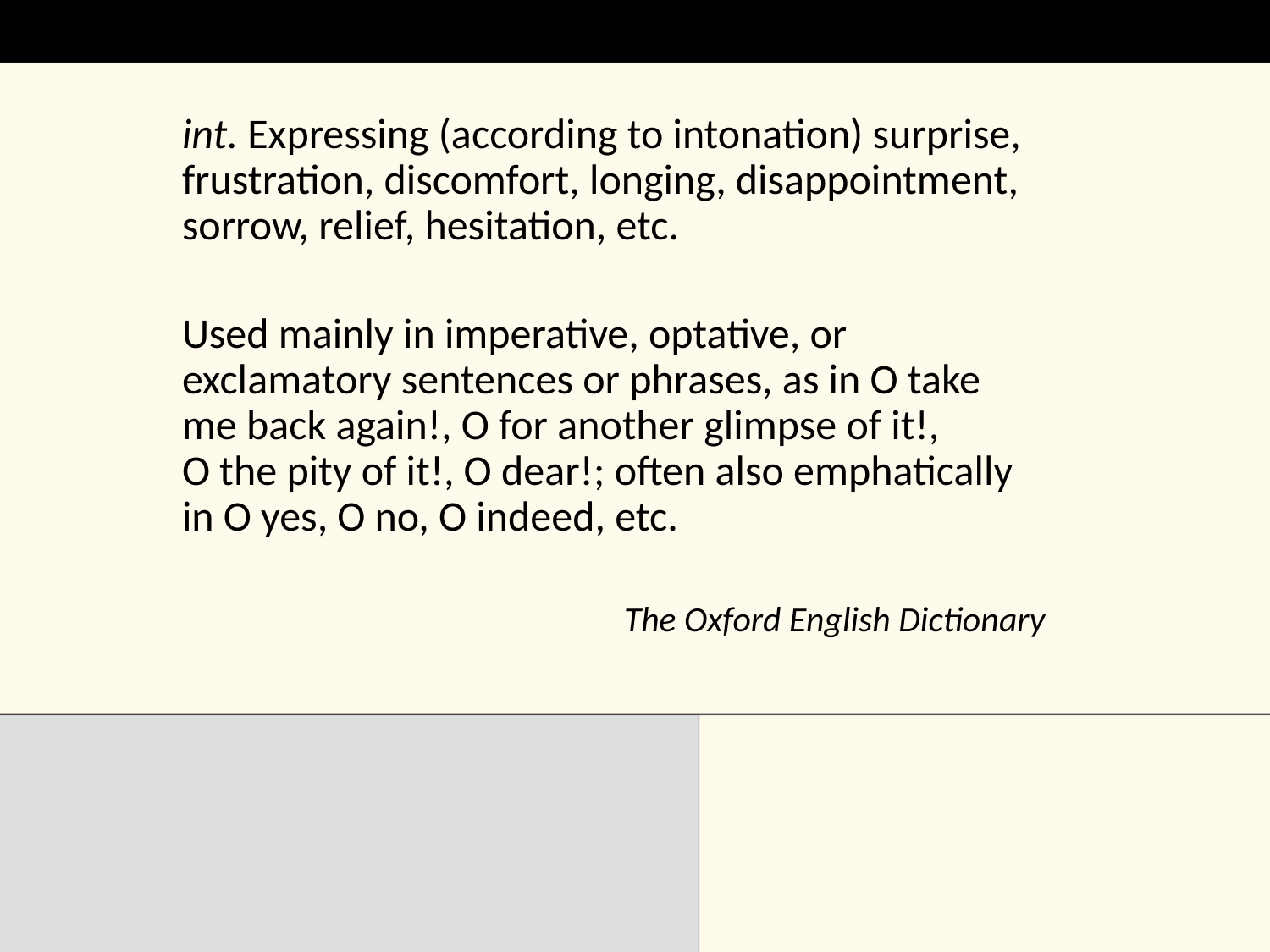

int. Expressing (according to intonation) surprise, frustration, discomfort, longing, disappointment, sorrow, relief, hesitation, etc.

Used mainly in imperative, optative, or exclamatory sentences or phrases, as in O take me back again!, O for another glimpse of it!,
O the pity of it!, O dear!; often also emphatically in O yes, O no, O indeed, etc.

The Oxford English Dictionary